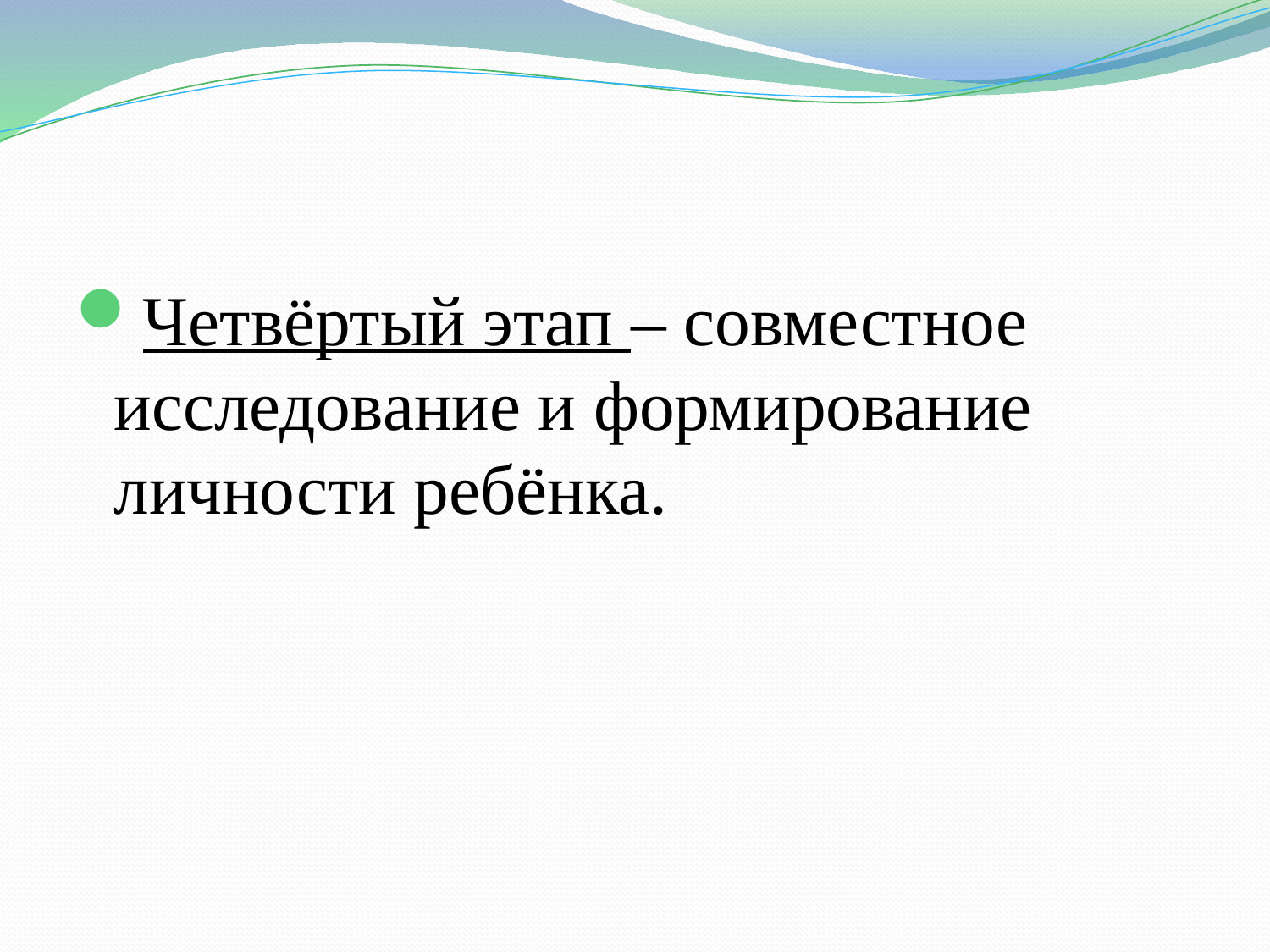

Четвёртый этап – совместное исследование и формирование личности ребёнка.